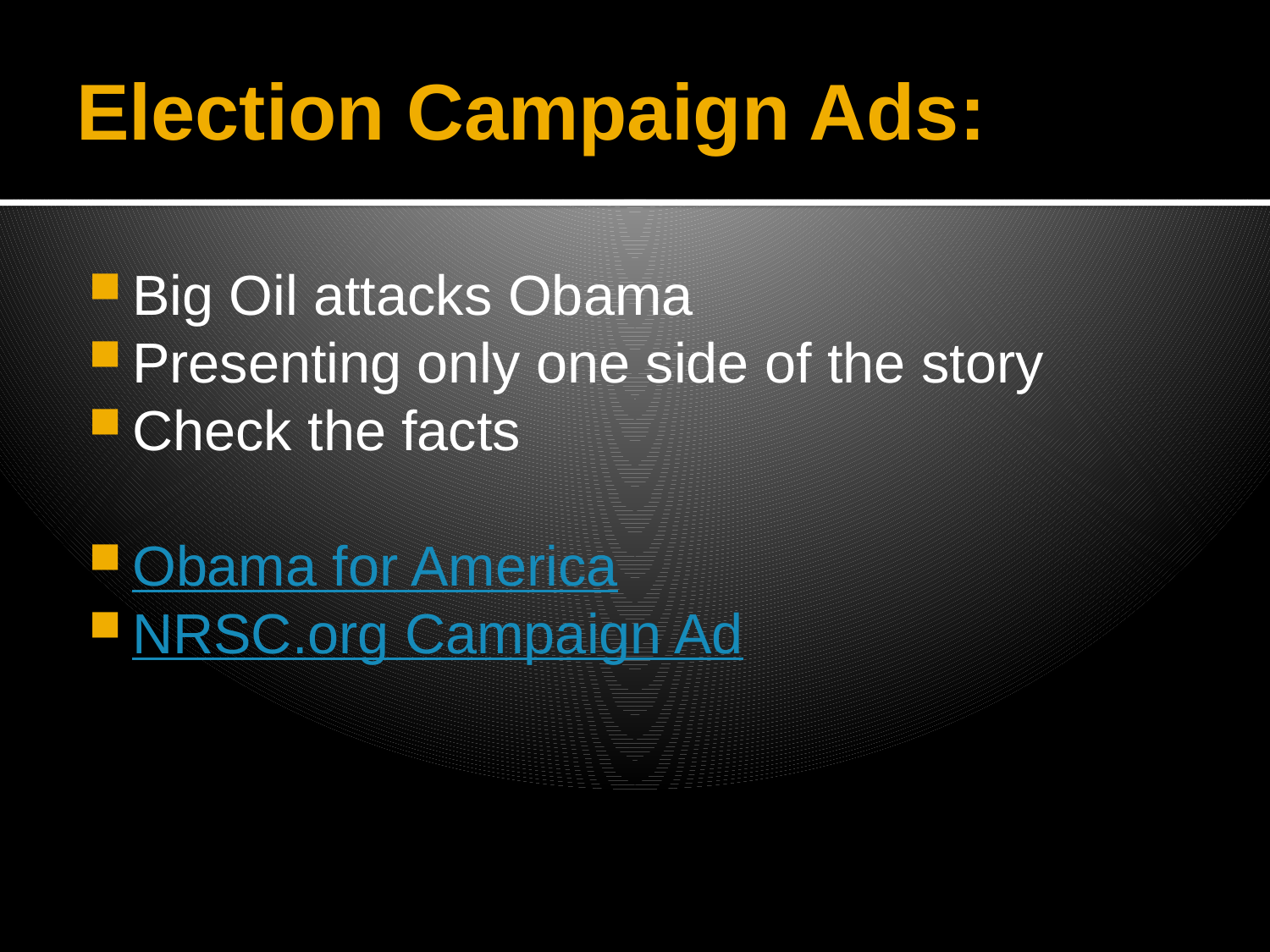

# Election Campaign Ads:
Big Oil attacks Obama
Presenting only one side of the story
Check the facts

Obama for America
NRSC.org Campaign Ad